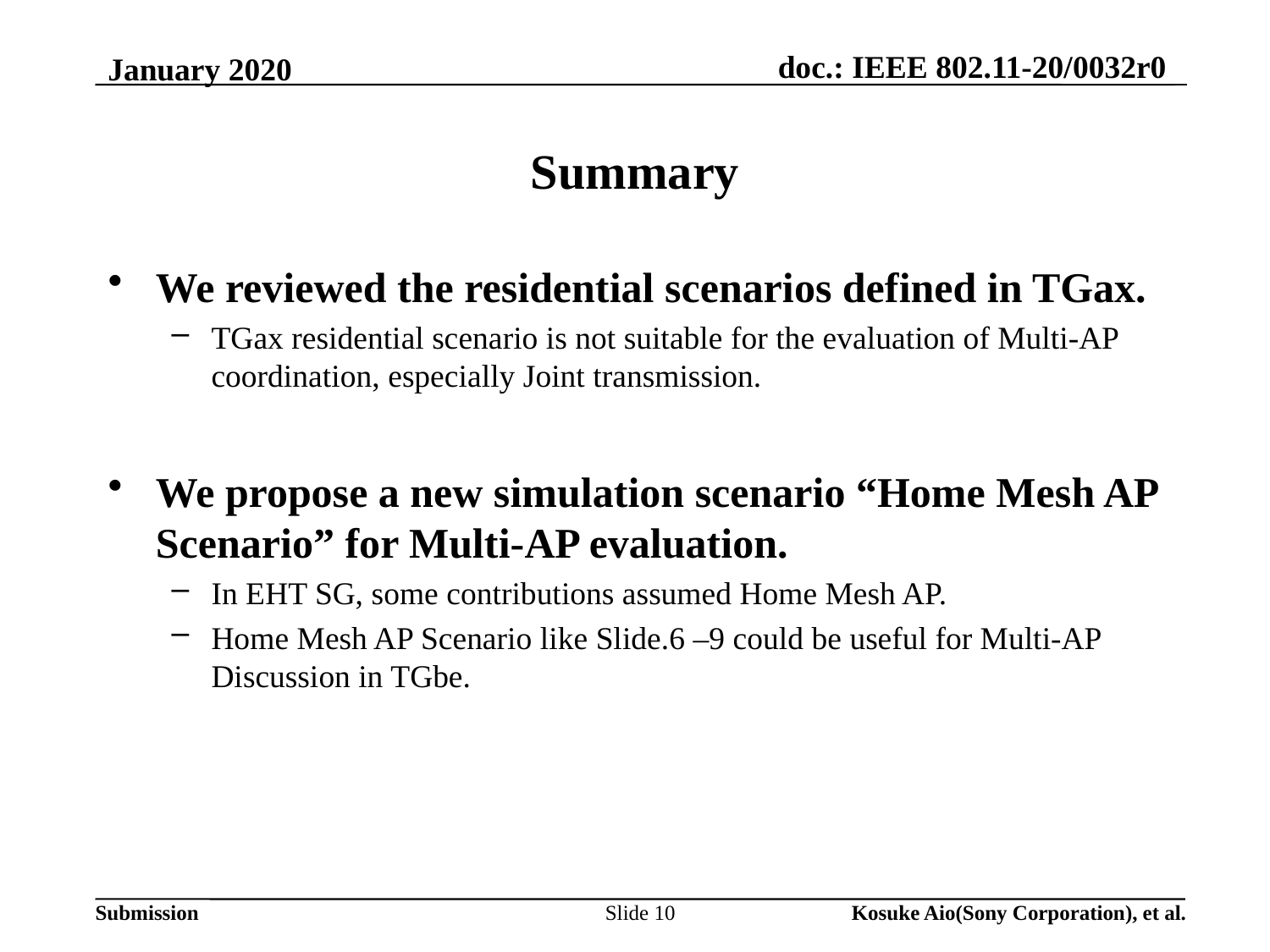

# Summary
We reviewed the residential scenarios defined in TGax.
TGax residential scenario is not suitable for the evaluation of Multi-AP coordination, especially Joint transmission.

We propose a new simulation scenario “Home Mesh AP Scenario” for Multi-AP evaluation.
In EHT SG, some contributions assumed Home Mesh AP.
Home Mesh AP Scenario like Slide.6 –9 could be useful for Multi-AP Discussion in TGbe.
Slide 10
Kosuke Aio(Sony Corporation), et al.